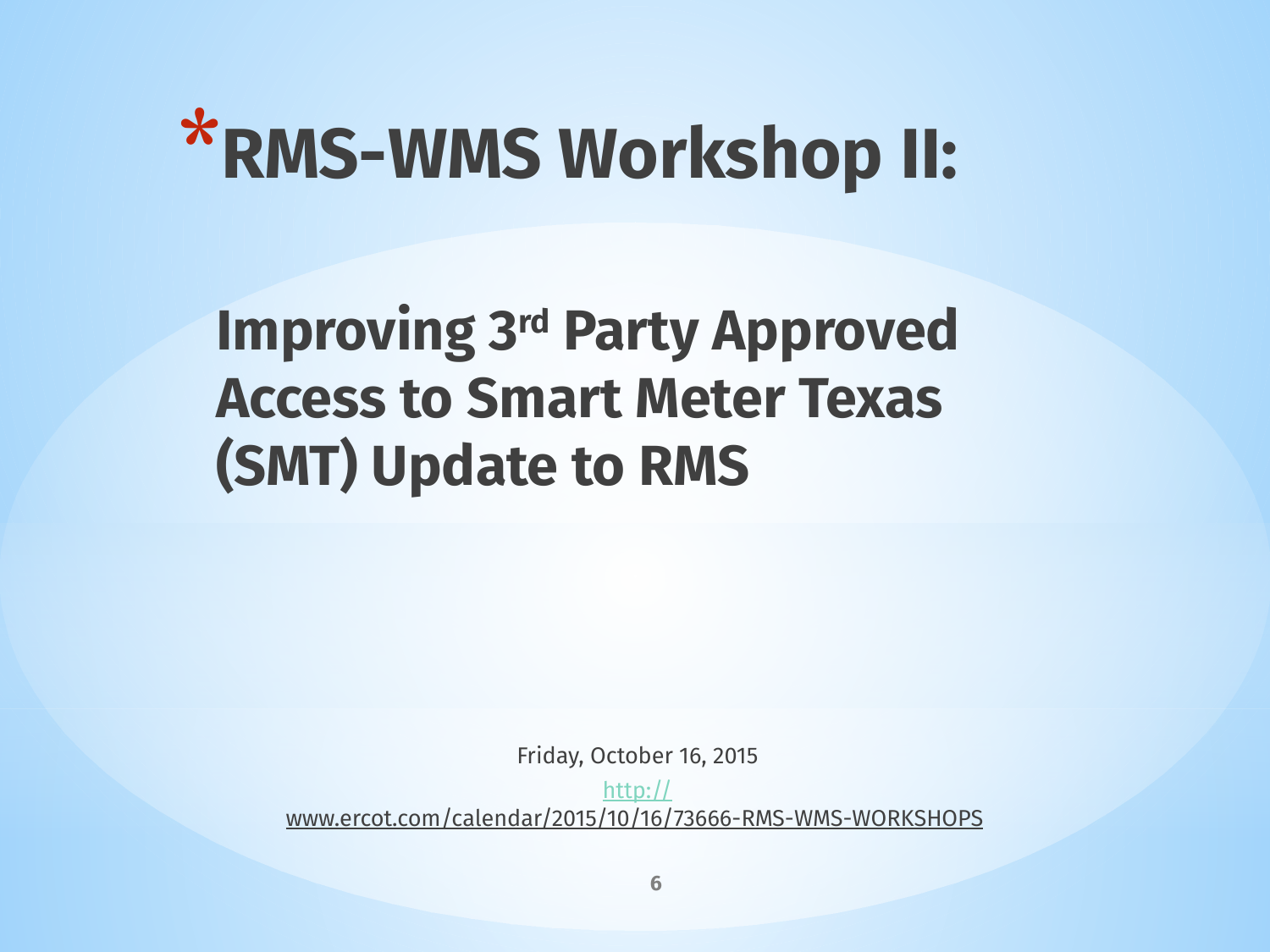

RMS-WMS Workshop II:

Improving 3rd Party Approved Access to Smart Meter Texas (SMT) Update to RMS

Friday, October 16, 2015
http://www.ercot.com/calendar/2015/10/16/73666-RMS-WMS-WORKSHOPS
6